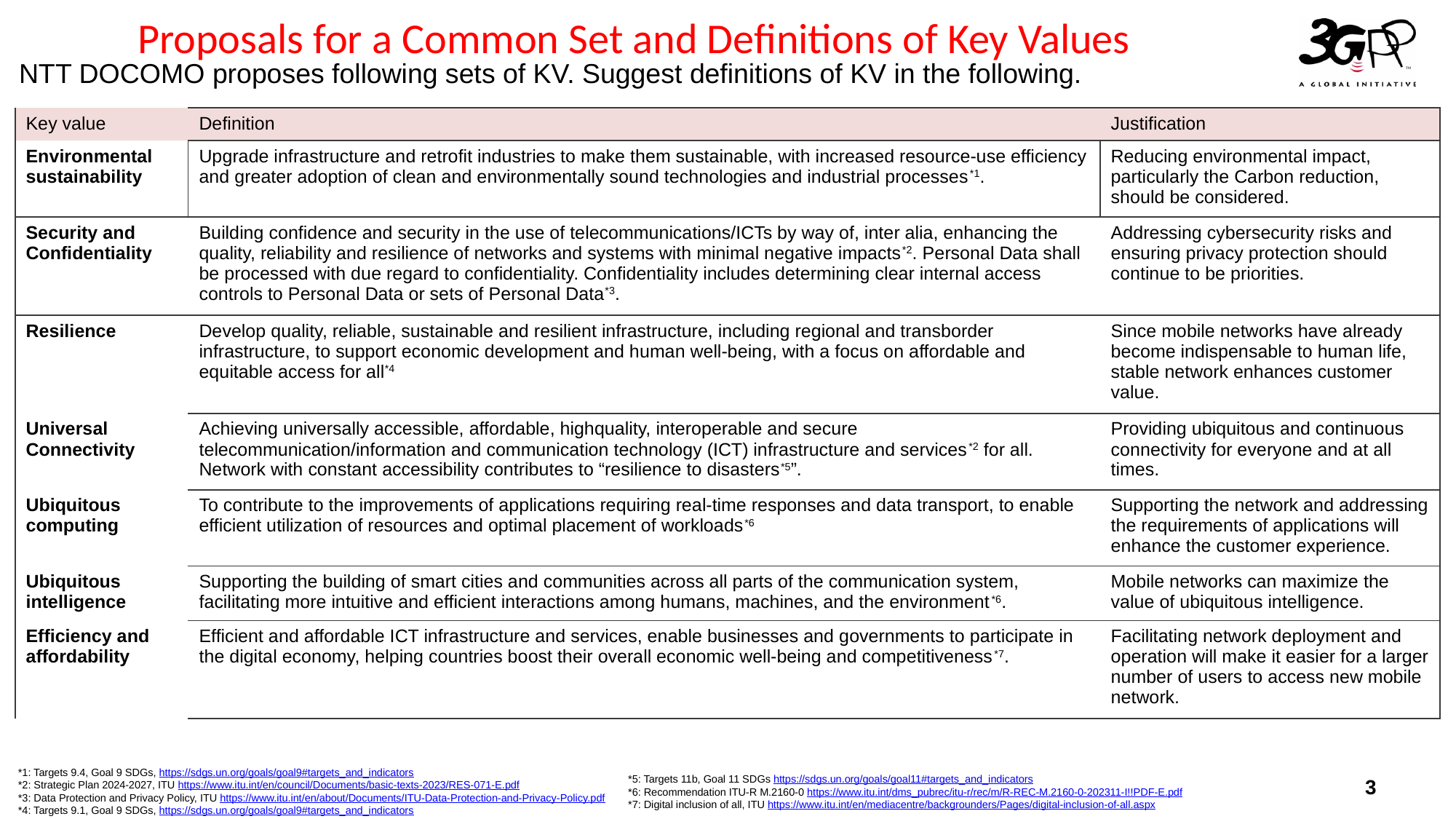

# Proposals for a Common Set and Definitions of Key Values
NTT DOCOMO proposes following sets of KV. Suggest definitions of KV in the following.
| Key value | Definition | Justification |
| --- | --- | --- |
| Environmental sustainability | Upgrade infrastructure and retrofit industries to make them sustainable, with increased resource-use efficiency and greater adoption of clean and environmentally sound technologies and industrial processes\*1. | Reducing environmental impact, particularly the Carbon reduction, should be considered. |
| Security and Confidentiality | Building confidence and security in the use of telecommunications/ICTs by way of, inter alia, enhancing the quality, reliability and resilience of networks and systems with minimal negative impacts\*2. Personal Data shall be processed with due regard to confidentiality. Confidentiality includes determining clear internal access controls to Personal Data or sets of Personal Data\*3. | Addressing cybersecurity risks and ensuring privacy protection should continue to be priorities. |
| Resilience | Develop quality, reliable, sustainable and resilient infrastructure, including regional and transborder infrastructure, to support economic development and human well-being, with a focus on affordable and equitable access for all\*4 | Since mobile networks have already become indispensable to human life, stable network enhances customer value. |
| Universal Connectivity | Achieving universally accessible, affordable, highquality, interoperable and secure telecommunication/information and communication technology (ICT) infrastructure and services\*2 for all. Network with constant accessibility contributes to “resilience to disasters\*5”. | Providing ubiquitous and continuous connectivity for everyone and at all times. |
| Ubiquitous computing | To contribute to the improvements of applications requiring real-time responses and data transport, to enable efficient utilization of resources and optimal placement of workloads\*6 | Supporting the network and addressing the requirements of applications will enhance the customer experience. |
| Ubiquitous intelligence | Supporting the building of smart cities and communities across all parts of the communication system, facilitating more intuitive and efficient interactions among humans, machines, and the environment\*6. | Mobile networks can maximize the value of ubiquitous intelligence. |
| Efficiency and affordability | Efficient and affordable ICT infrastructure and services, enable businesses and governments to participate in the digital economy, helping countries boost their overall economic well-being and competitiveness\*7. | Facilitating network deployment and operation will make it easier for a larger number of users to access new mobile network. |
*1: Targets 9.4, Goal 9 SDGs, https://sdgs.un.org/goals/goal9#targets_and_indicators
*2: Strategic Plan 2024-2027, ITU https://www.itu.int/en/council/Documents/basic-texts-2023/RES-071-E.pdf
*3: Data Protection and Privacy Policy, ITU https://www.itu.int/en/about/Documents/ITU-Data-Protection-and-Privacy-Policy.pdf
*4: Targets 9.1, Goal 9 SDGs, https://sdgs.un.org/goals/goal9#targets_and_indicators
*5: Targets 11b, Goal 11 SDGs https://sdgs.un.org/goals/goal11#targets_and_indicators
*6: Recommendation ITU-R M.2160-0 https://www.itu.int/dms_pubrec/itu-r/rec/m/R-REC-M.2160-0-202311-I!!PDF-E.pdf
*7: Digital inclusion of all, ITU https://www.itu.int/en/mediacentre/backgrounders/Pages/digital-inclusion-of-all.aspx